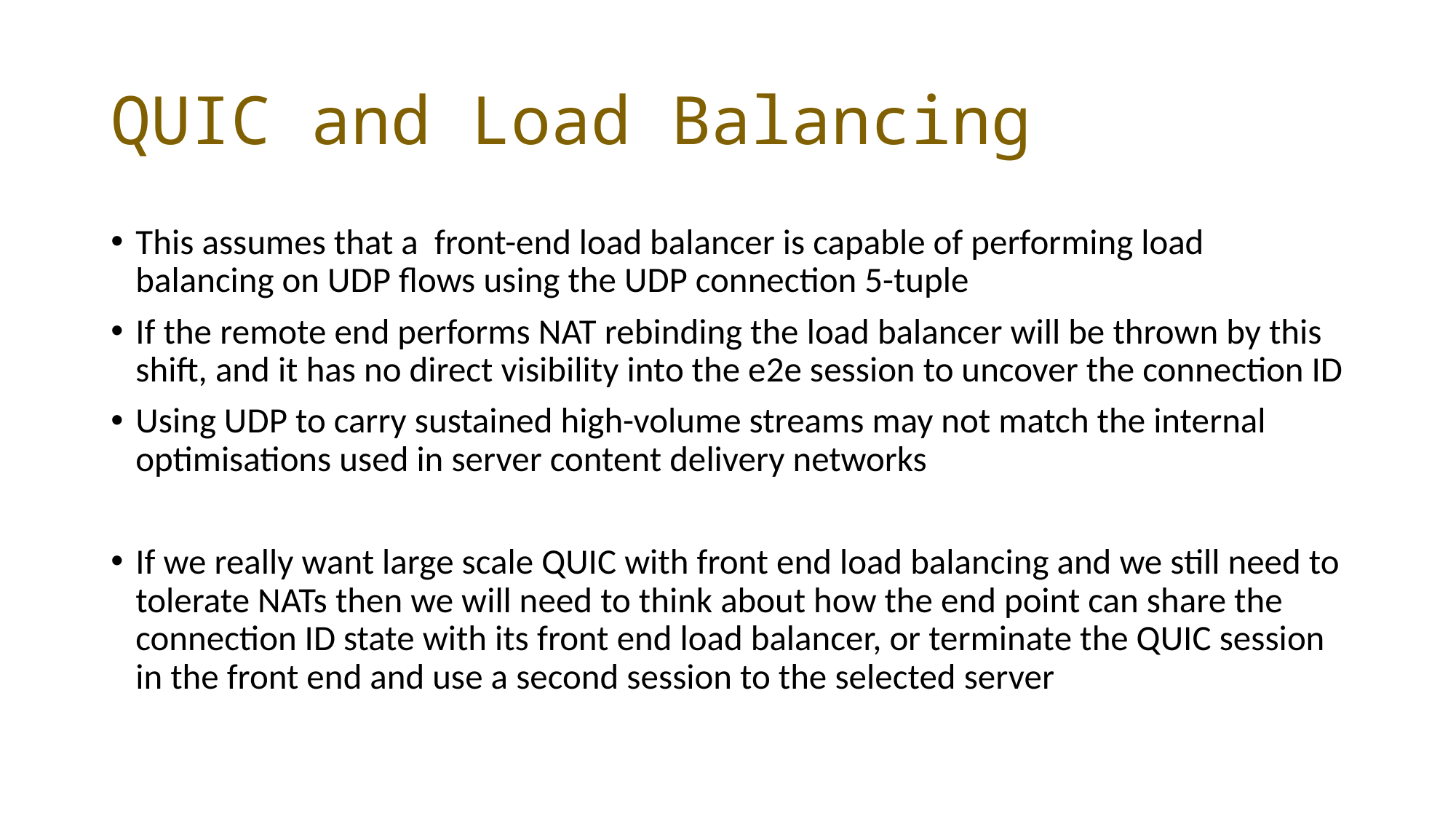

# QUIC and Load Balancing
This assumes that a  front-end load balancer is capable of performing load balancing on UDP flows using the UDP connection 5-tuple
If the remote end performs NAT rebinding the load balancer will be thrown by this shift, and it has no direct visibility into the e2e session to uncover the connection ID
Using UDP to carry sustained high-volume streams may not match the internal optimisations used in server content delivery networks

If we really want large scale QUIC with front end load balancing and we still need to tolerate NATs then we will need to think about how the end point can share the connection ID state with its front end load balancer, or terminate the QUIC session in the front end and use a second session to the selected server